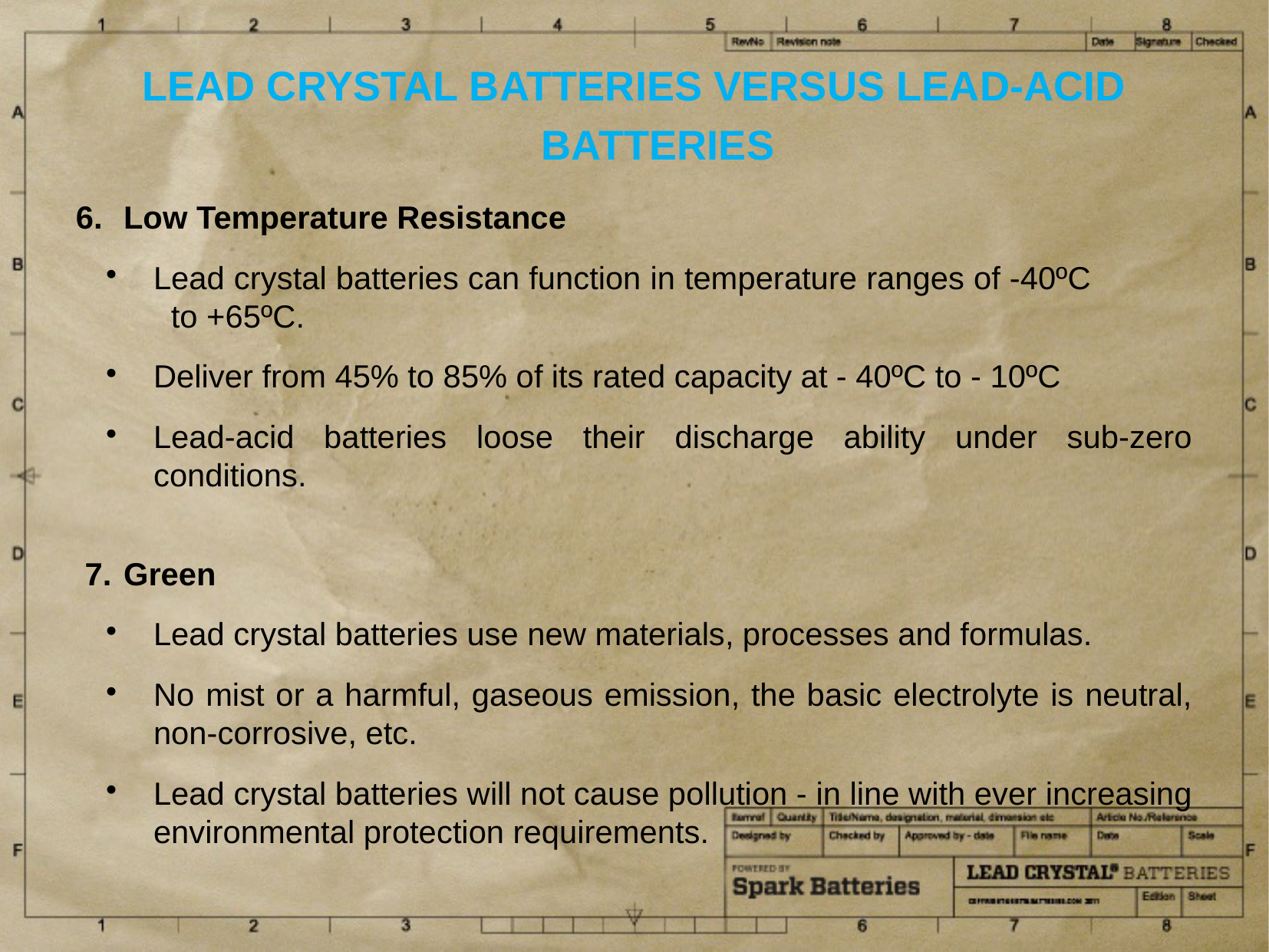

LEAD CRYSTAL BATTERIES VERSUS LEAD-ACID BATTERIES
6.	Low Temperature Resistance
Lead crystal batteries can function in temperature ranges of -40ºC              to +65ºC.
Deliver from 45% to 85% of its rated capacity at - 40ºC to - 10ºC
Lead-acid batteries loose their discharge ability under sub-zero conditions.

 7.	Green
Lead crystal batteries use new materials, processes and formulas.
No mist or a harmful, gaseous emission, the basic electrolyte is neutral, non-corrosive, etc.
Lead crystal batteries will not cause pollution - in line with ever increasing environmental protection requirements.